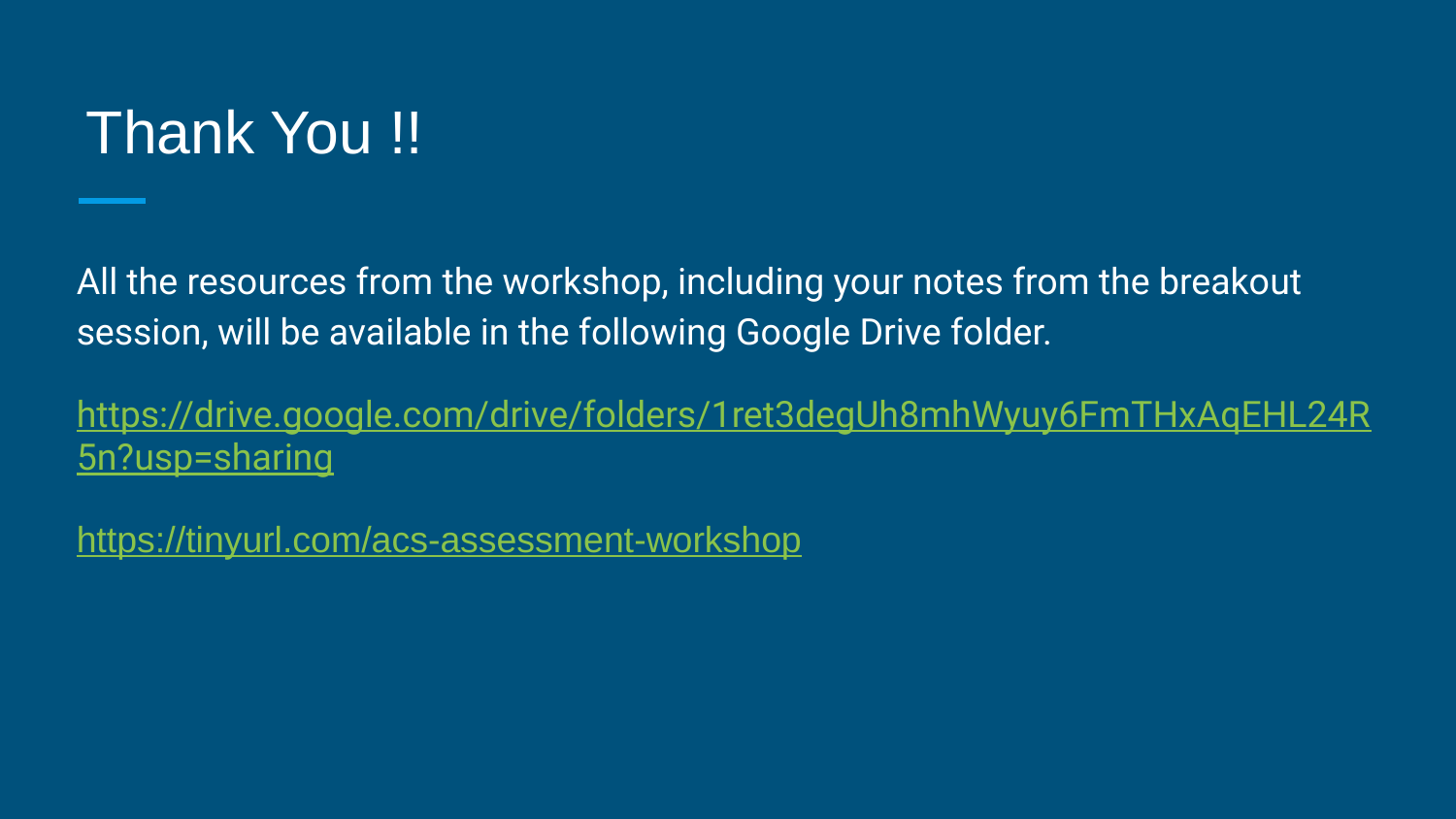

# Thank You !!
All the resources from the workshop, including your notes from the breakout session, will be available in the following Google Drive folder.
https://drive.google.com/drive/folders/1ret3degUh8mhWyuy6FmTHxAqEHL24R5n?usp=sharing
https://tinyurl.com/acs-assessment-workshop